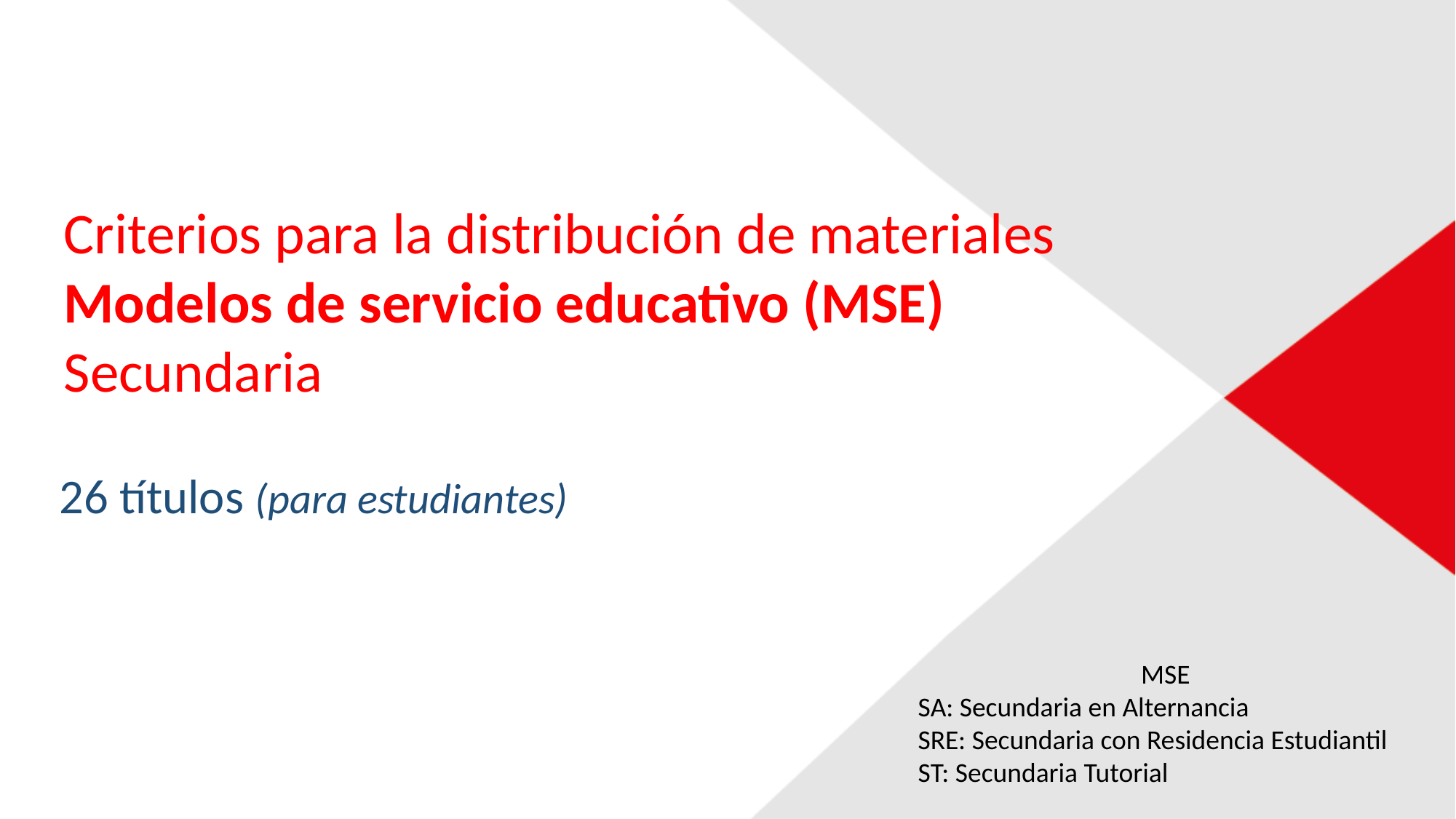

Criterios para la distribución de materiales
Modelos de servicio educativo (MSE)
Secundaria
26 títulos (para estudiantes)
MSE
SA: Secundaria en Alternancia
SRE: Secundaria con Residencia Estudiantil
ST: Secundaria Tutorial